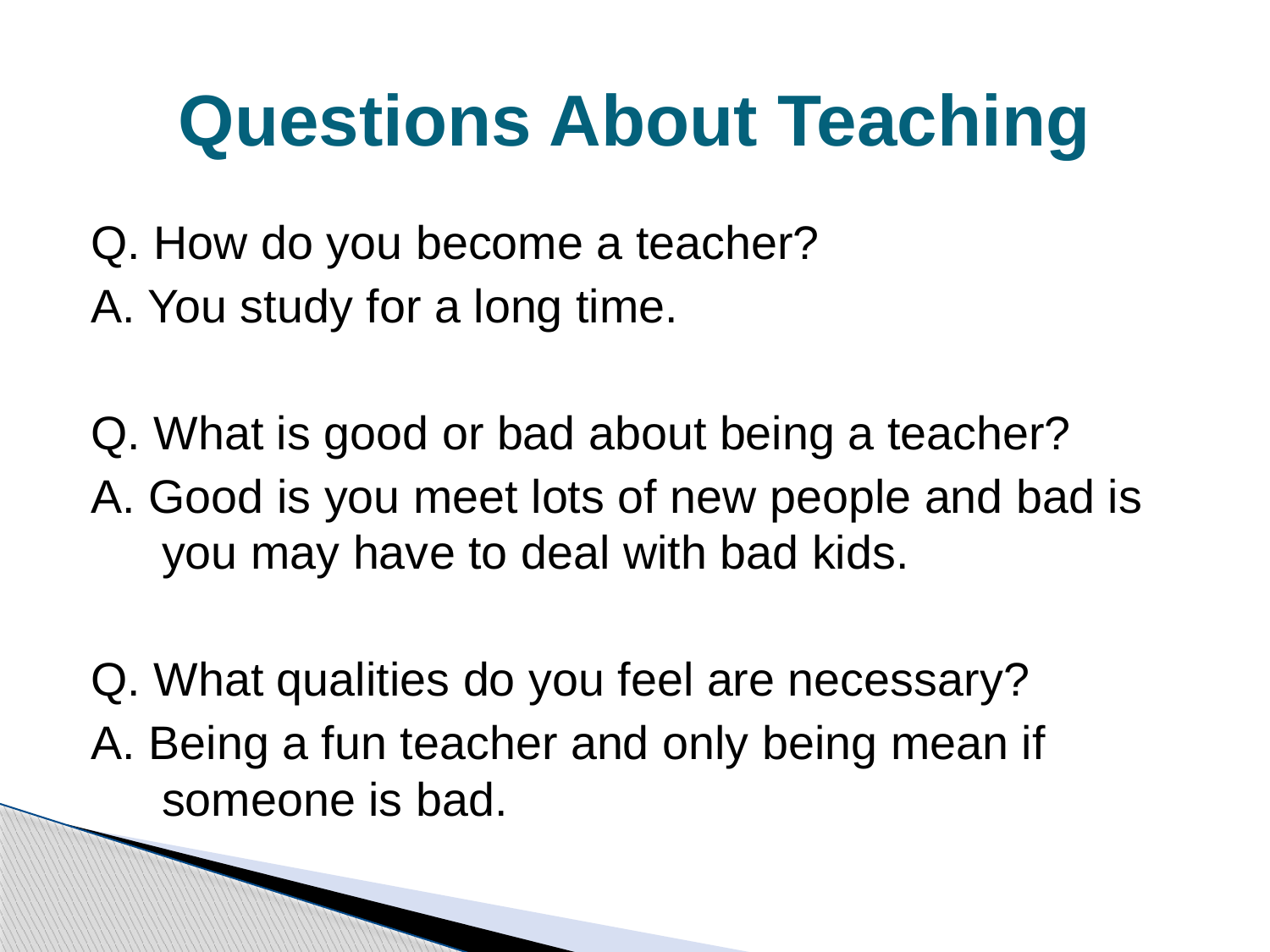

# Questions About Teaching
Q. How do you become a teacher?
A. You study for a long time.

Q. What is good or bad about being a teacher?
A. Good is you meet lots of new people and bad is you may have to deal with bad kids.

Q. What qualities do you feel are necessary?
A. Being a fun teacher and only being mean if someone is bad.